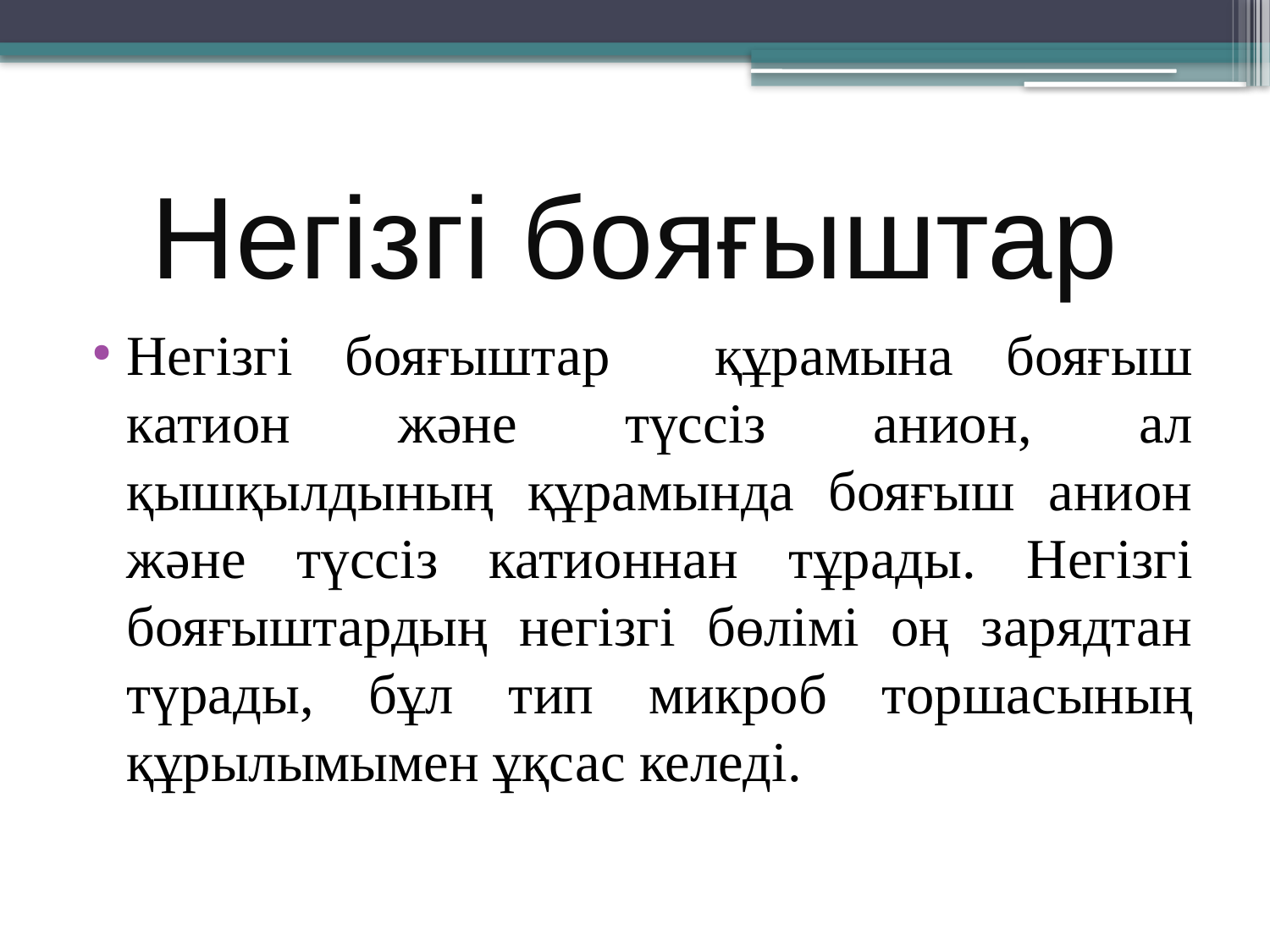

# Негізгі бояғыштар
Негізгі бояғыштар  құрамына бояғыш катион және түссіз анион, ал қышқылдының құрамында бояғыш анион және түссіз катионнан тұрады. Негізгі бояғыштардың негізгі бөлімі оң зарядтан түрады, бұл тип микроб торшасының құрылымымен ұқсас келеді.